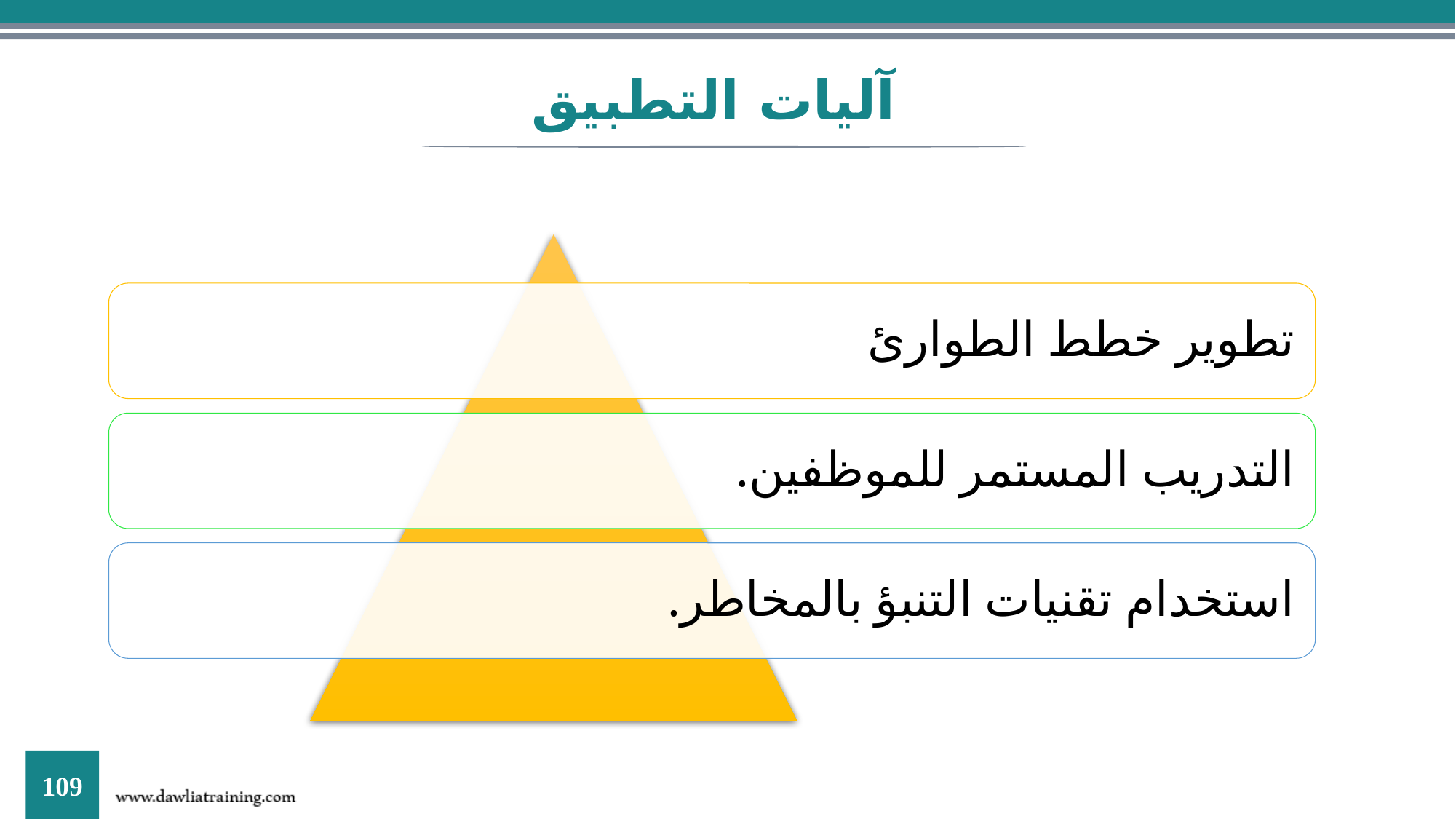

آليات التطبيق
تطوير خطط الطوارئ
التدريب المستمر للموظفين.
استخدام تقنيات التنبؤ بالمخاطر.